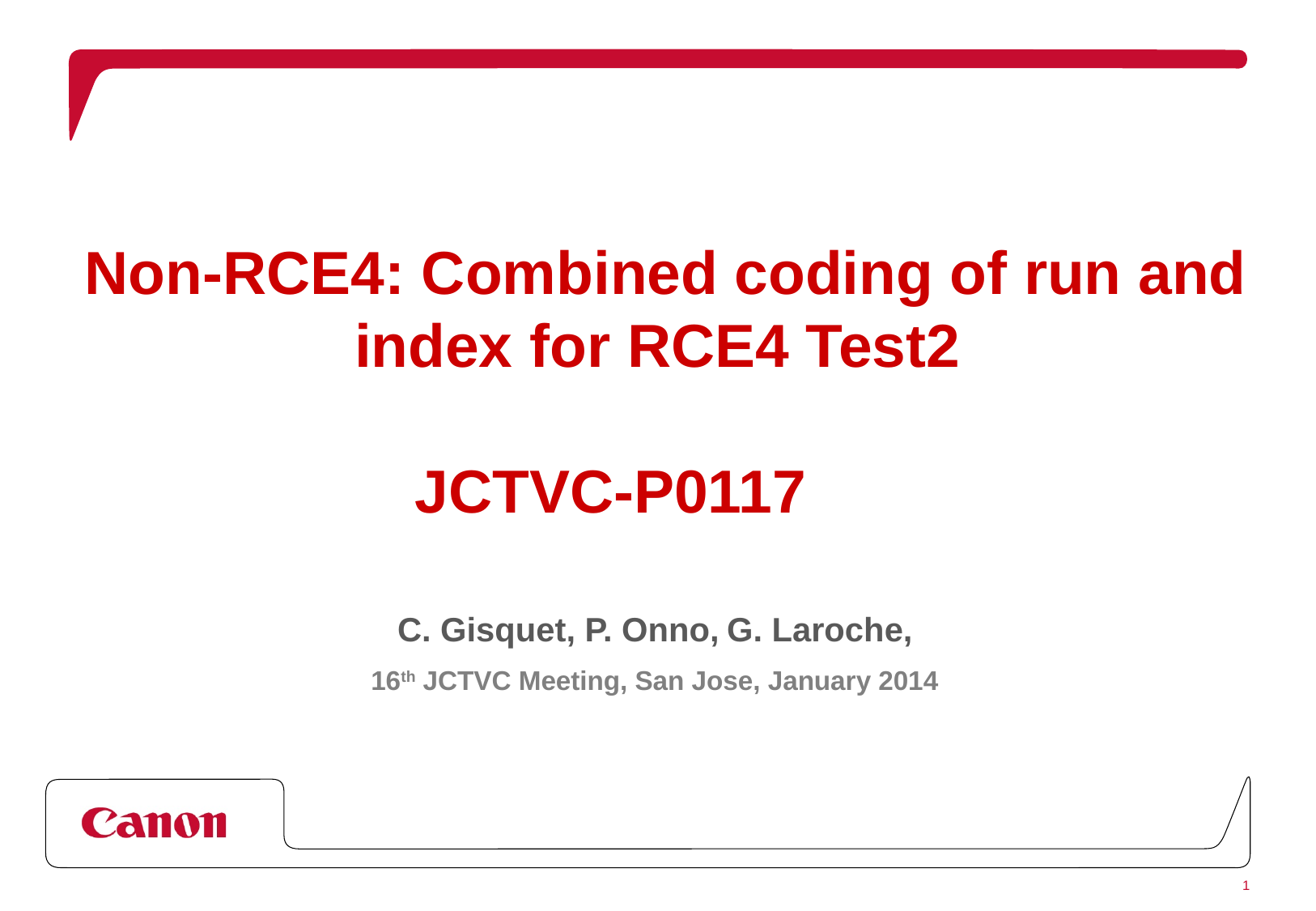

1
# Non-RCE4: Combined coding of run and index for RCE4 Test2 JCTVC-P0117
C. Gisquet, P. Onno, G. Laroche,
16th JCTVC Meeting, San Jose, January 2014